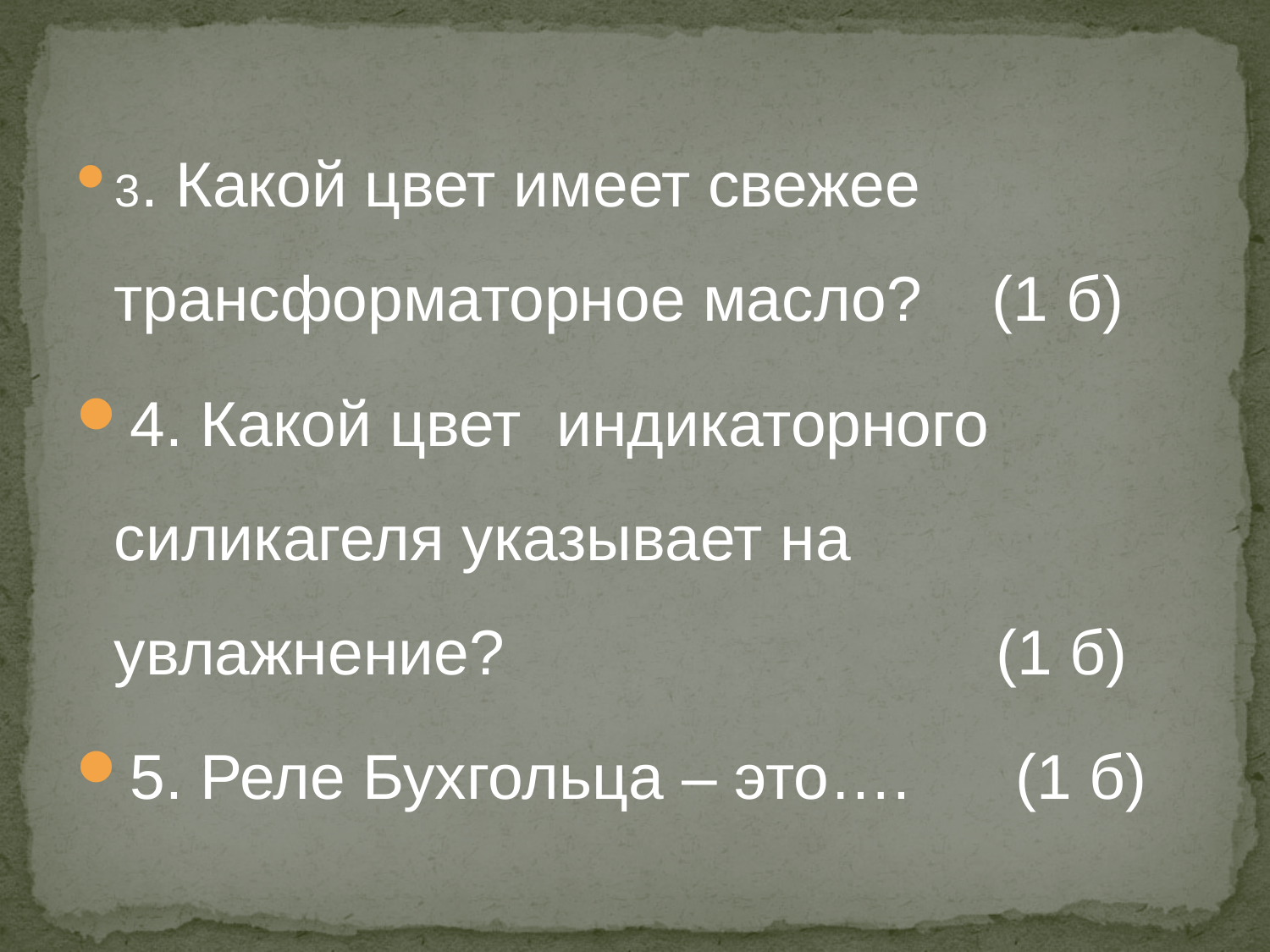

#
3. Какой цвет имеет свежее трансформаторное масло?    (1 б)
4. Какой цвет  индикаторного силикагеля указывает на увлажнение?                            (1 б)
5. Реле Бухгольца – это….      (1 б)